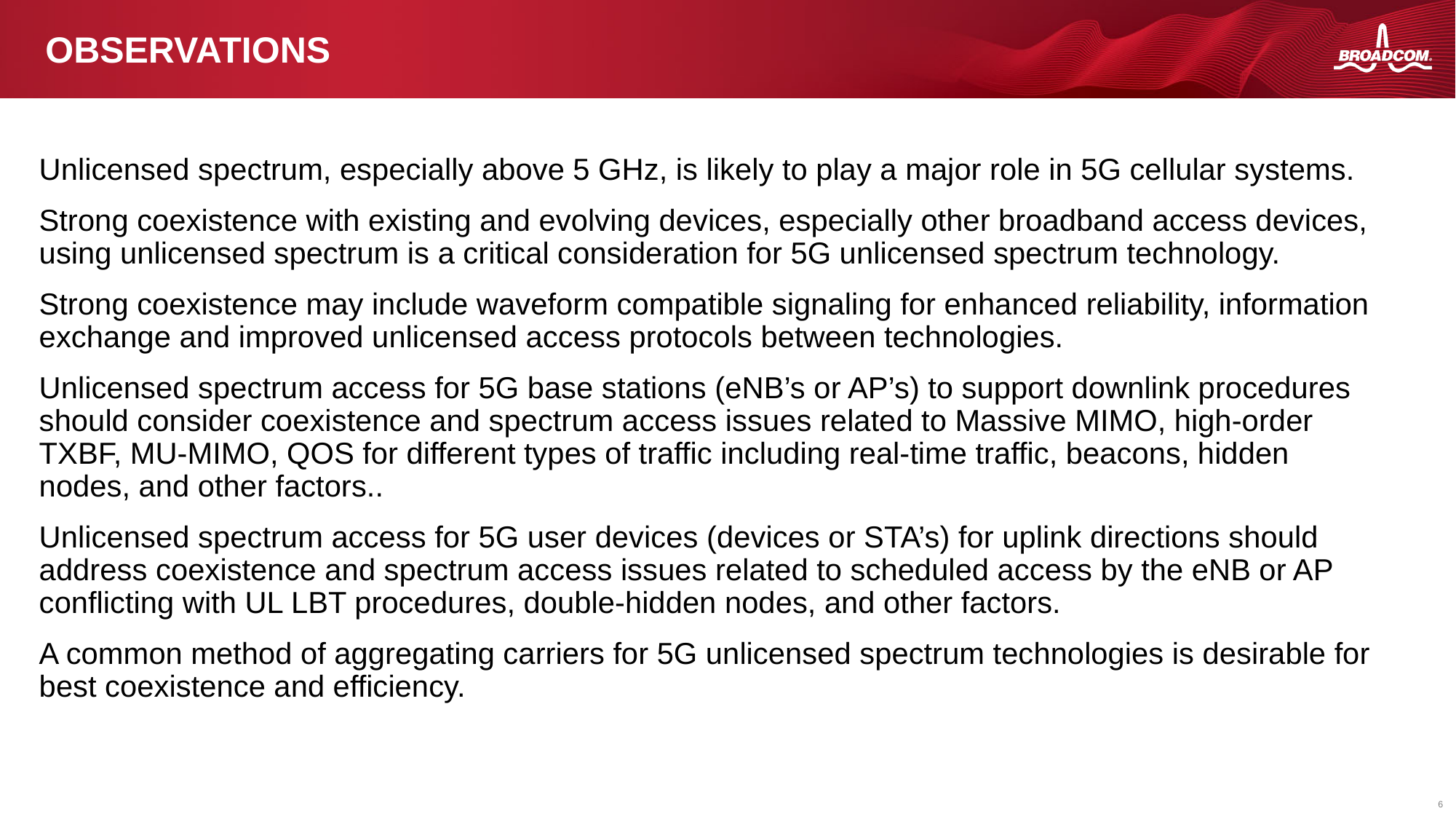

# Observations
Unlicensed spectrum, especially above 5 GHz, is likely to play a major role in 5G cellular systems.
Strong coexistence with existing and evolving devices, especially other broadband access devices, using unlicensed spectrum is a critical consideration for 5G unlicensed spectrum technology.
Strong coexistence may include waveform compatible signaling for enhanced reliability, information exchange and improved unlicensed access protocols between technologies.
Unlicensed spectrum access for 5G base stations (eNB’s or AP’s) to support downlink procedures should consider coexistence and spectrum access issues related to Massive MIMO, high-order TXBF, MU-MIMO, QOS for different types of traffic including real-time traffic, beacons, hidden nodes, and other factors..
Unlicensed spectrum access for 5G user devices (devices or STA’s) for uplink directions should address coexistence and spectrum access issues related to scheduled access by the eNB or AP conflicting with UL LBT procedures, double-hidden nodes, and other factors.
A common method of aggregating carriers for 5G unlicensed spectrum technologies is desirable for best coexistence and efficiency.